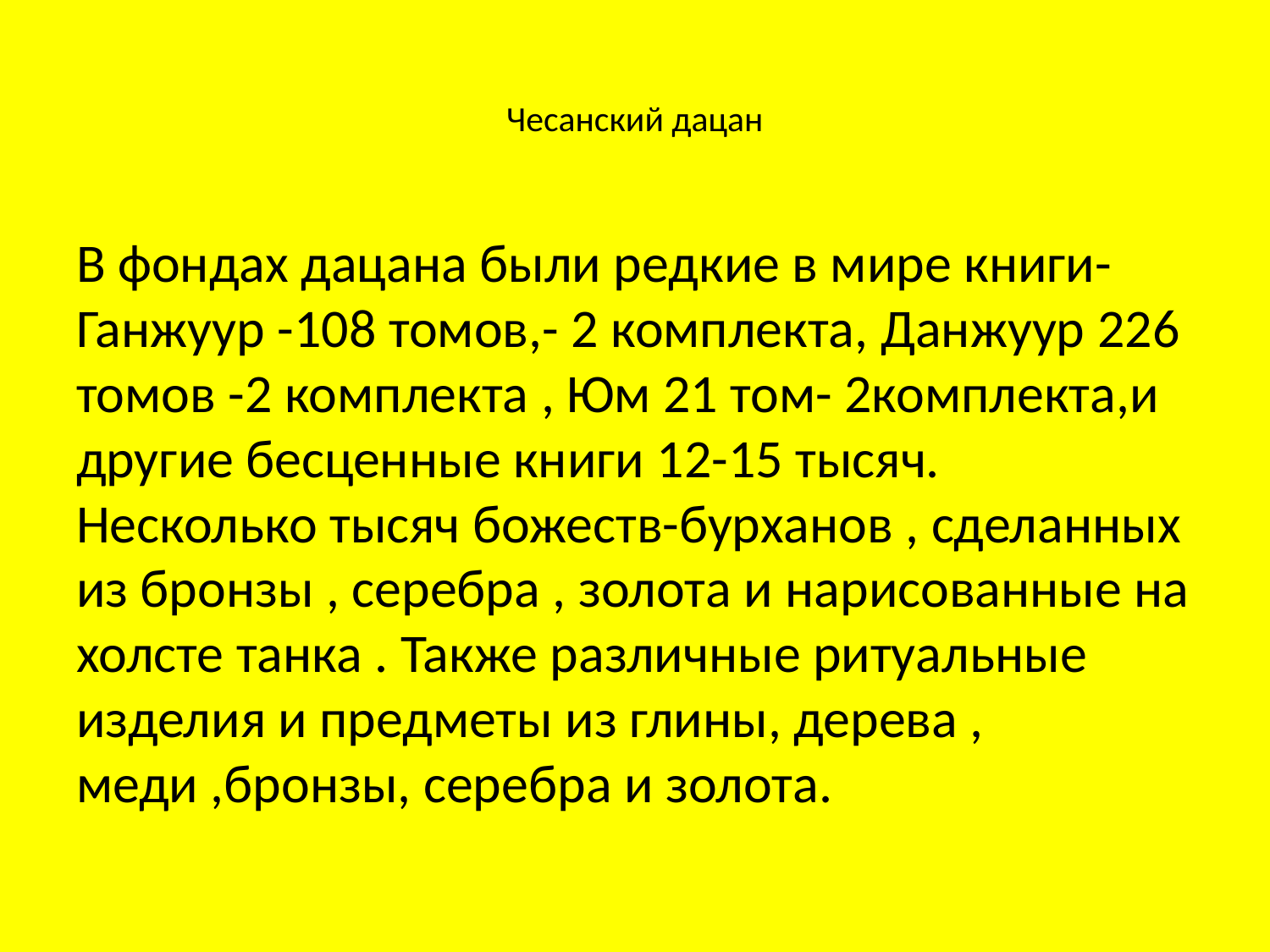

# Чесанский дацан
В фондах дацана были редкие в мире книги-Ганжуур -108 томов,- 2 комплекта, Данжуур 226 томов -2 комплекта , Юм 21 том- 2комплекта,и другие бесценные книги 12-15 тысяч. Несколько тысяч божеств-бурханов , сделанных из бронзы , серебра , золота и нарисованные на холсте танка . Также различные ритуальные изделия и предметы из глины, дерева , меди ,бронзы, серебра и золота.